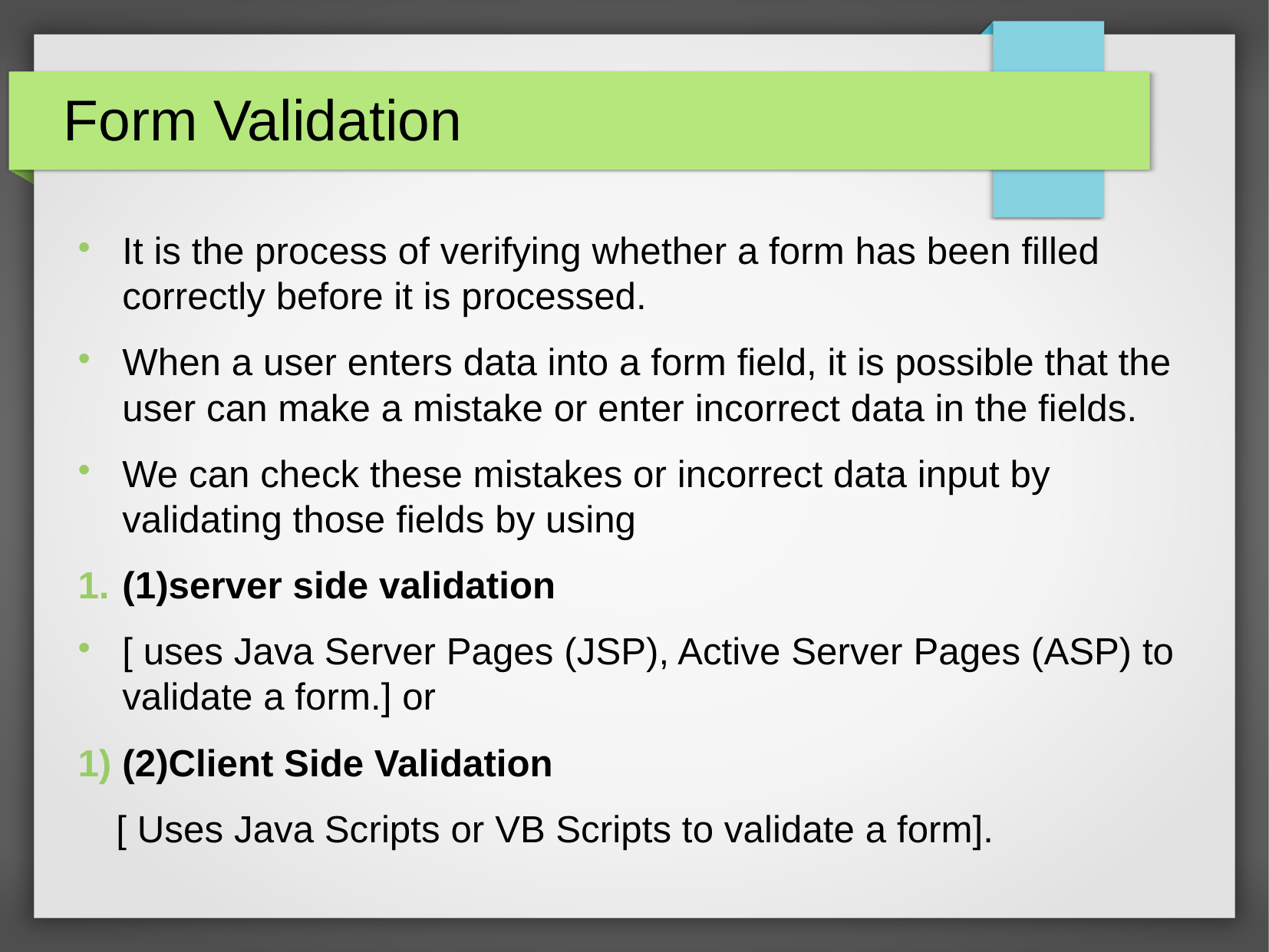

Form Validation
It is the process of verifying whether a form has been filled correctly before it is processed.
When a user enters data into a form field, it is possible that the user can make a mistake or enter incorrect data in the fields.
We can check these mistakes or incorrect data input by validating those fields by using
(1)server side validation
[ uses Java Server Pages (JSP), Active Server Pages (ASP) to validate a form.] or
(2)Client Side Validation
     [ Uses Java Scripts or VB Scripts to validate a form].